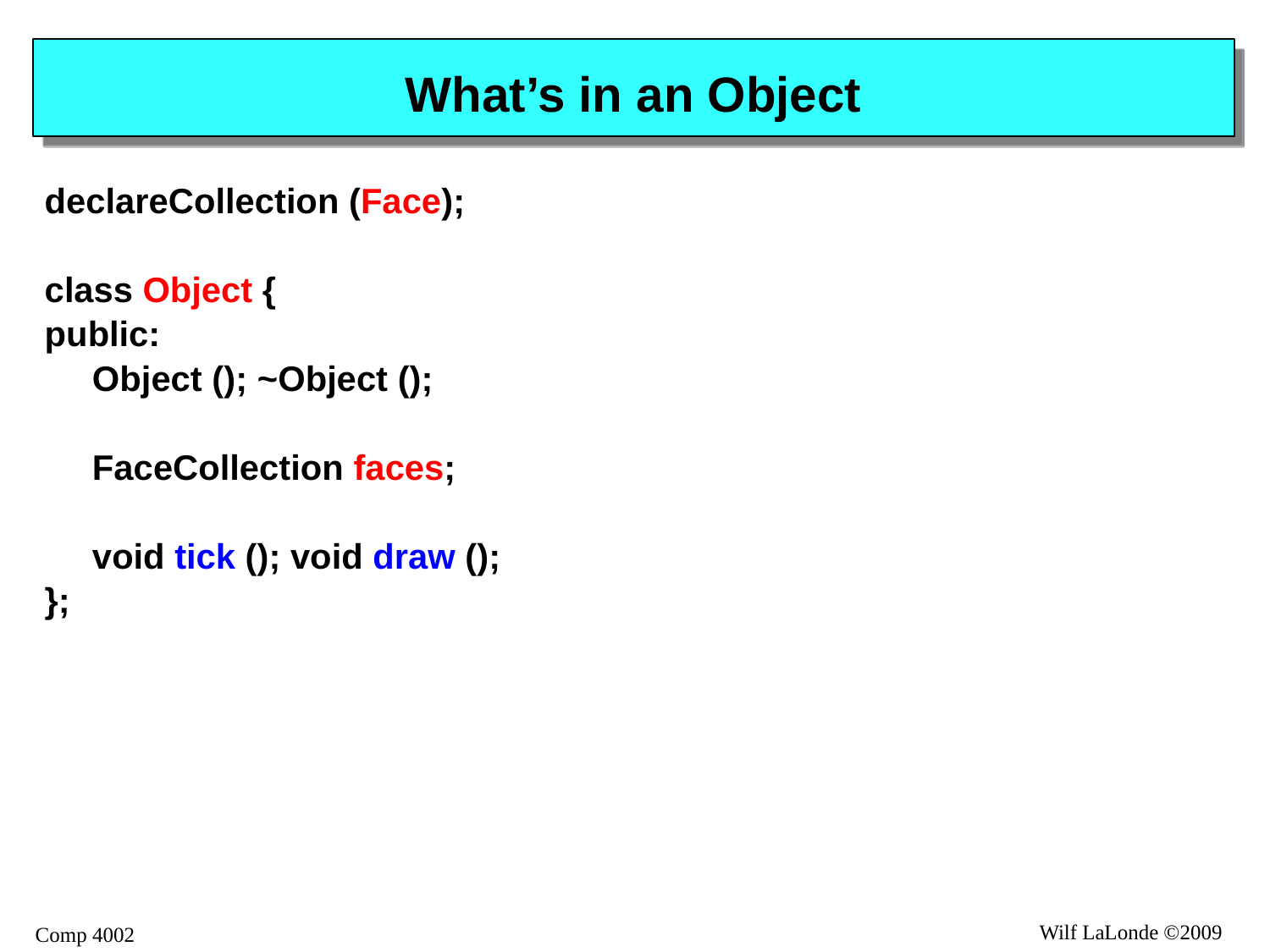

# What’s in an Object
declareCollection (Face);

class Object {
public:
	Object (); ~Object ();

	FaceCollection faces;

	void tick (); void draw ();
};